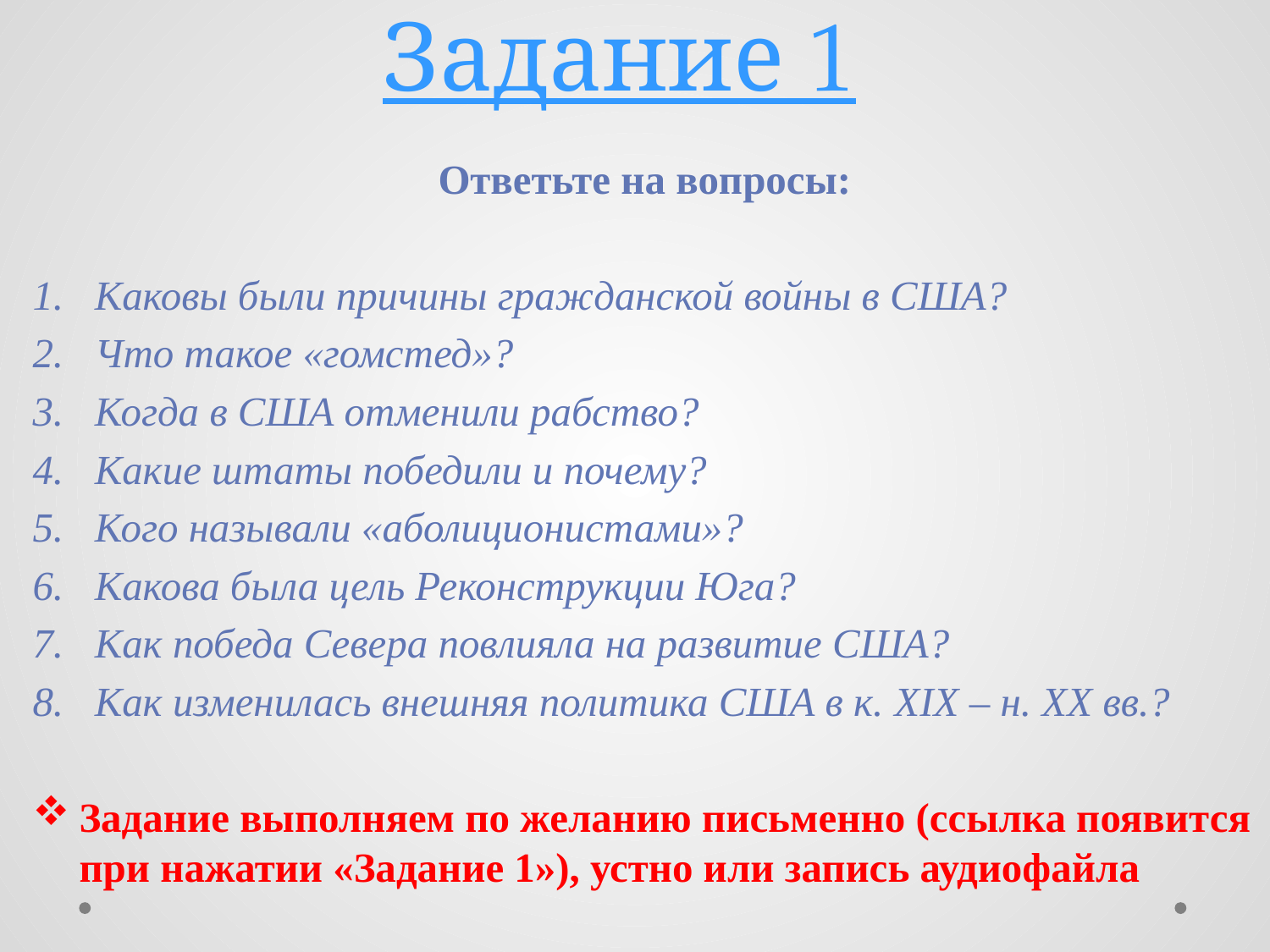

# Задание 1
Ответьте на вопросы:

Каковы были причины гражданской войны в США?
Что такое «гомстед»?
Когда в США отменили рабство?
Какие штаты победили и почему?
Кого называли «аболиционистами»?
Какова была цель Реконструкции Юга?
Как победа Севера повлияла на развитие США?
Как изменилась внешняя политика США в к. XIX – н. ХХ вв.?

Задание выполняем по желанию письменно (ссылка появится при нажатии «Задание 1»), устно или запись аудиофайла